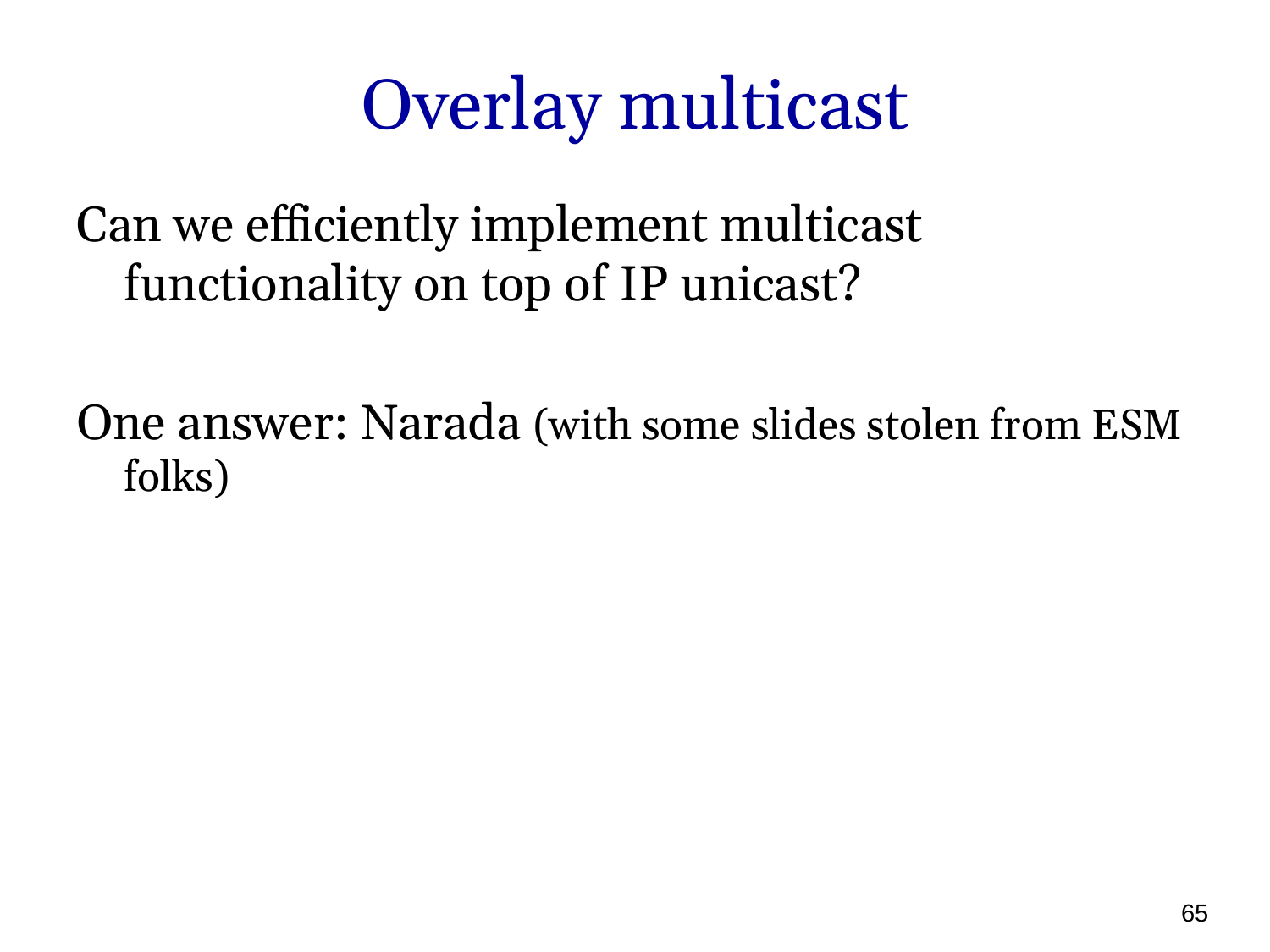

# Overlay multicast
Can we efficiently implement multicast functionality on top of IP unicast?

One answer: Narada (with some slides stolen from ESM folks)
65